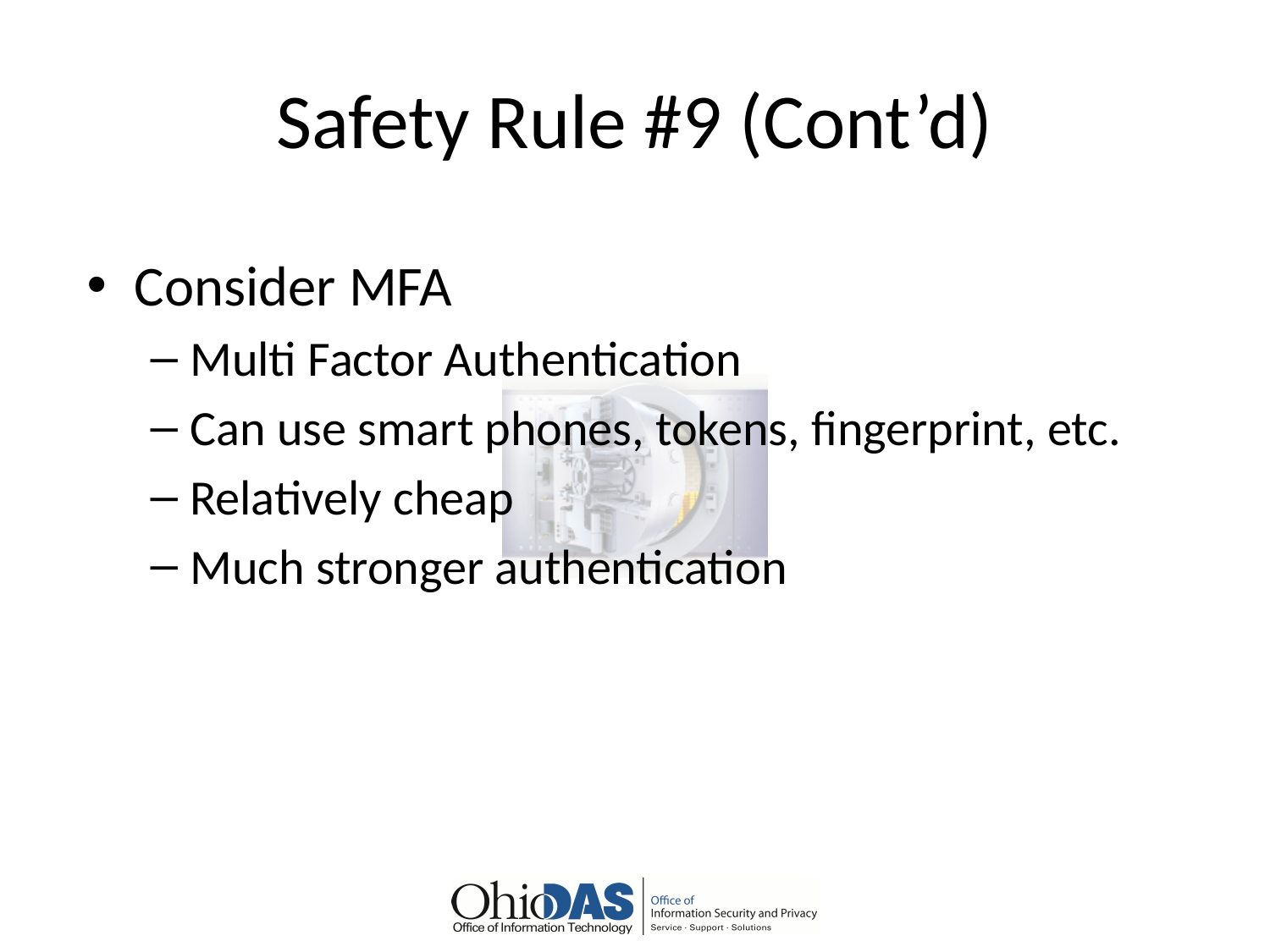

# Safety Rule #9 (Cont’d)
Consider MFA
Multi Factor Authentication
Can use smart phones, tokens, fingerprint, etc.
Relatively cheap
Much stronger authentication